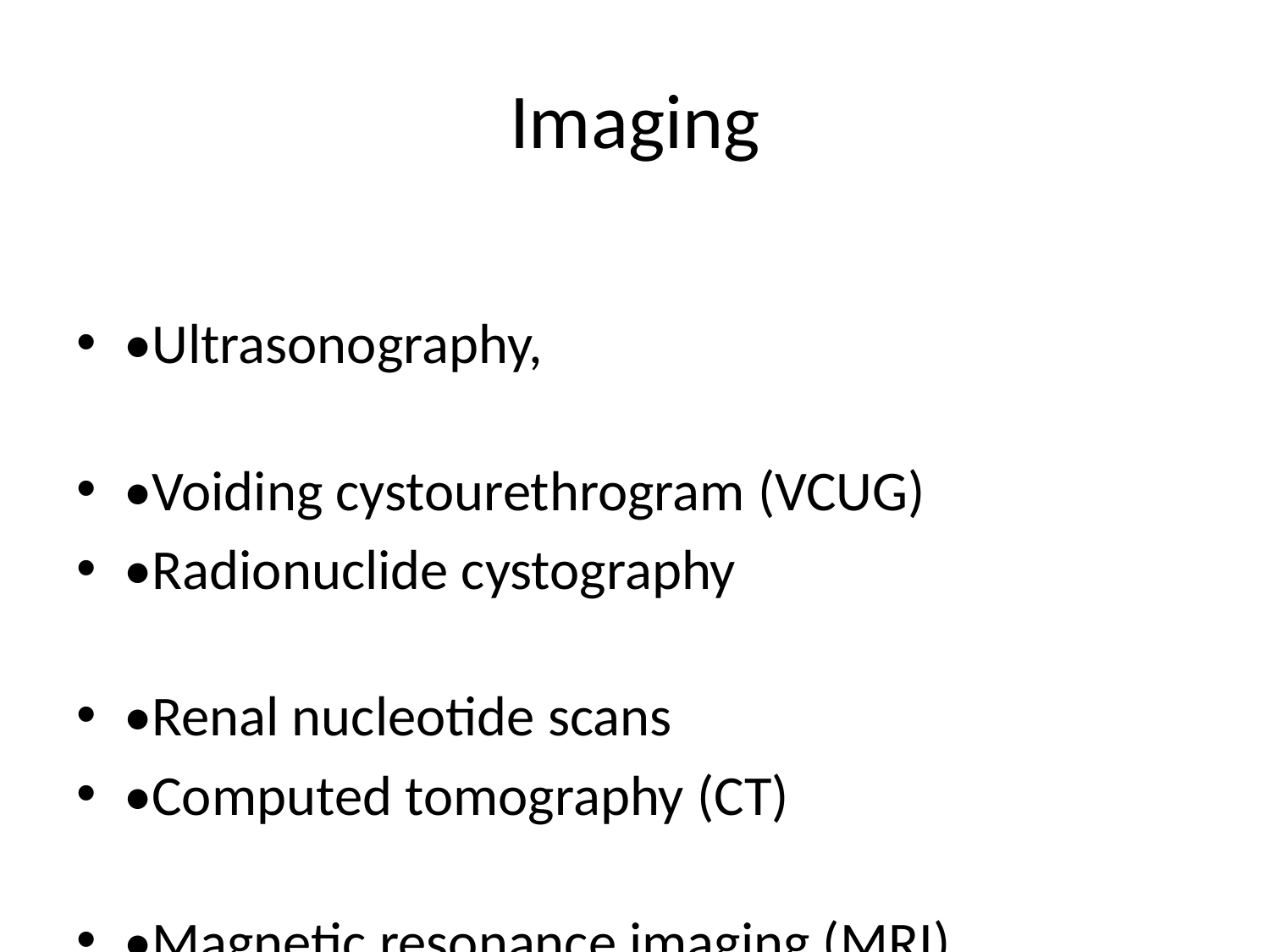

# Imaging

•Ultrasonography,
•Voiding cystourethrogram (VCUG)
•Radionuclide cystography
•Renal nucleotide scans
•Computed tomography (CT)
•Magnetic resonance imaging (MRI)